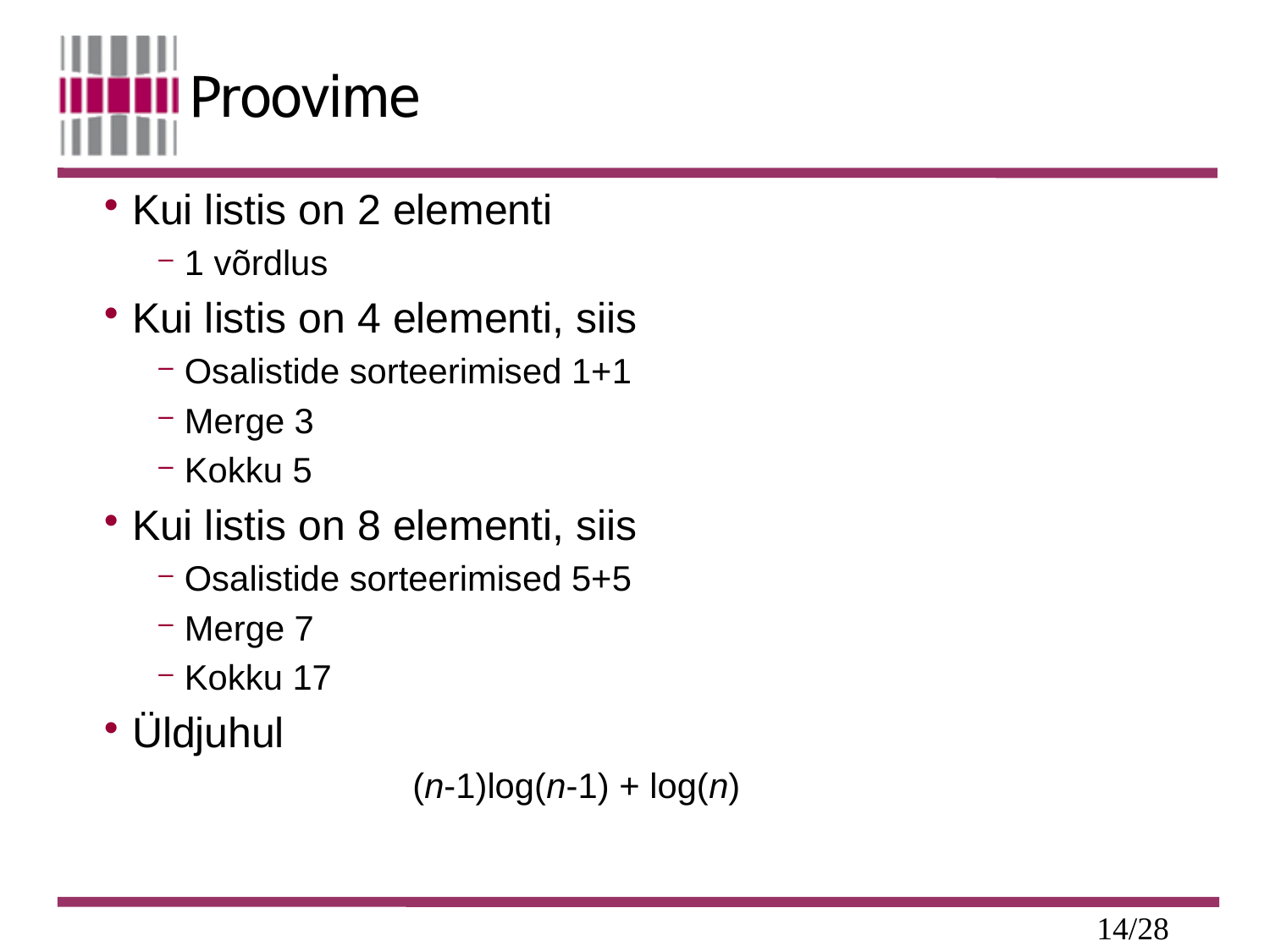

# Proovime
Kui listis on 2 elementi
1 võrdlus
Kui listis on 4 elementi, siis
Osalistide sorteerimised 1+1
Merge 3
Kokku 5
Kui listis on 8 elementi, siis
Osalistide sorteerimised 5+5
Merge 7
Kokku 17
Üldjuhul
		(n-1)log(n-1) + log(n)